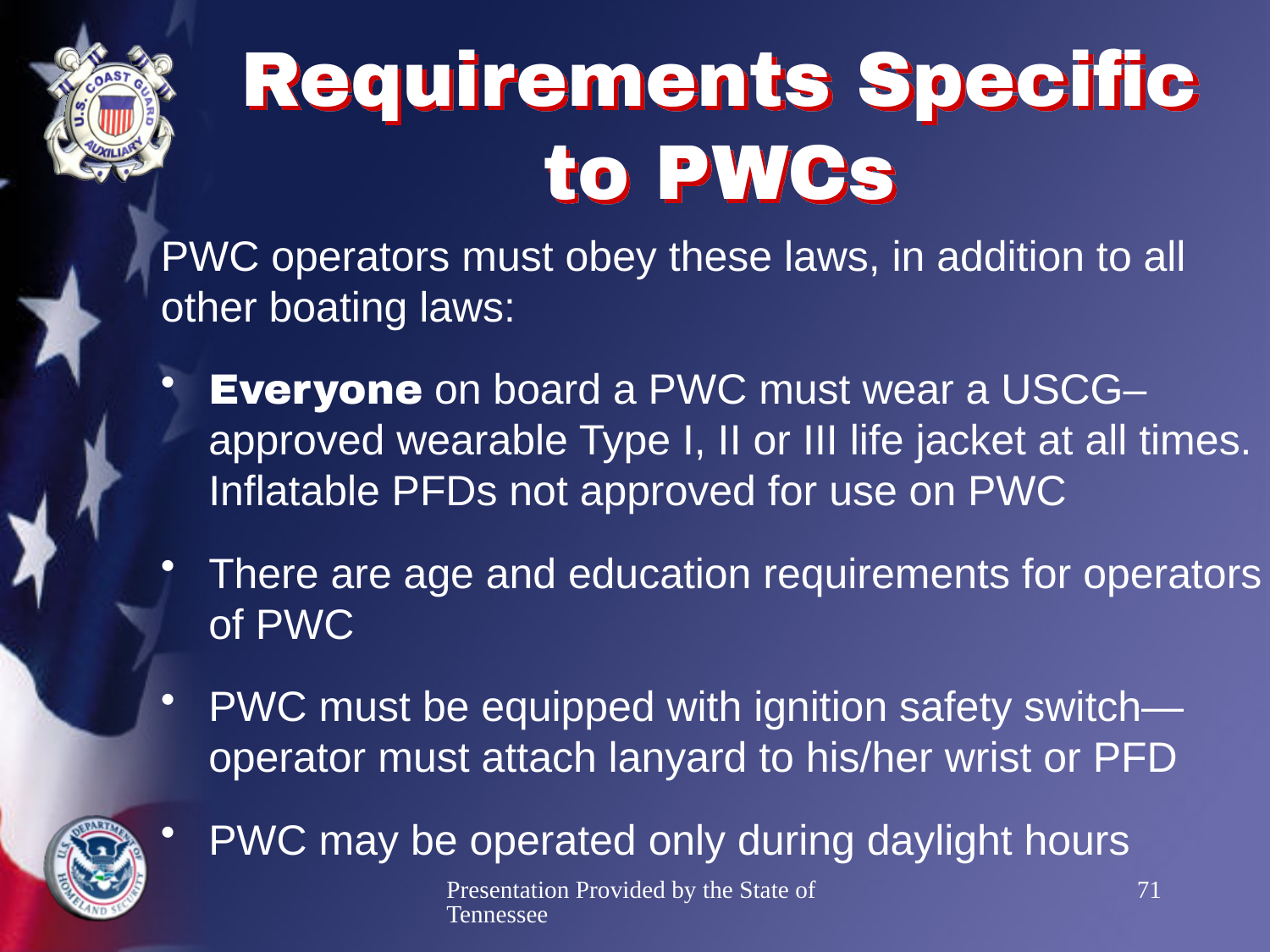

# Requirements Specific to PWCs
PWC operators must obey these laws, in addition to all other boating laws:
Everyone on board a PWC must wear a USCG–approved wearable Type I, II or III life jacket at all times. Inflatable PFDs not approved for use on PWC
There are age and education requirements for operators of PWC
PWC must be equipped with ignition safety switch—operator must attach lanyard to his/her wrist or PFD
PWC may be operated only during daylight hours
Presentation Provided by the State of Tennessee
71